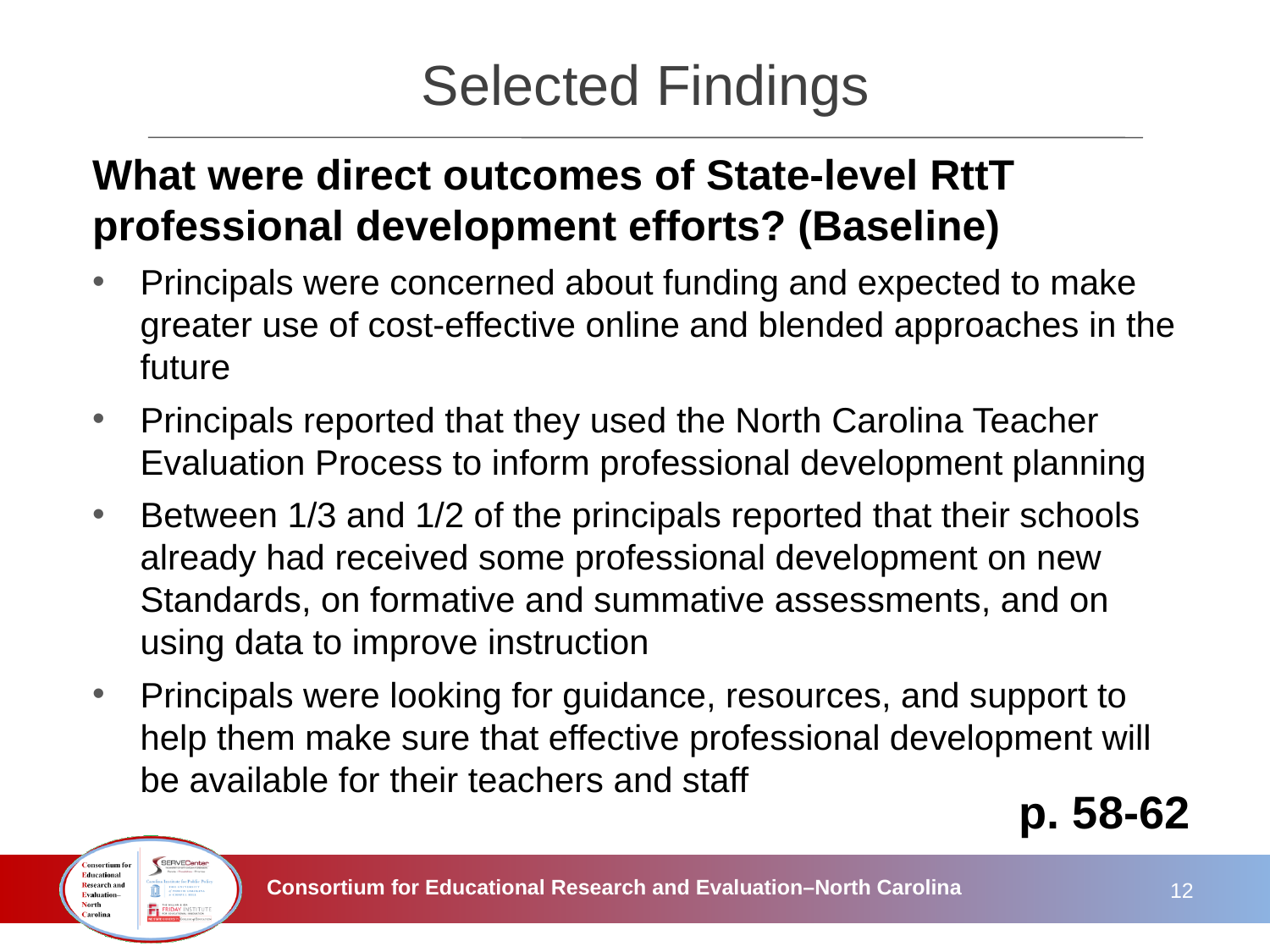

# Selected Findings
What were direct outcomes of State-level RttT professional development efforts? (Baseline)
Principals were concerned about funding and expected to make greater use of cost-effective online and blended approaches in the future
Principals reported that they used the North Carolina Teacher Evaluation Process to inform professional development planning
Between 1/3 and 1/2 of the principals reported that their schools already had received some professional development on new Standards, on formative and summative assessments, and on using data to improve instruction
Principals were looking for guidance, resources, and support to help them make sure that effective professional development will be available for their teachers and staff
p. 58-62
12